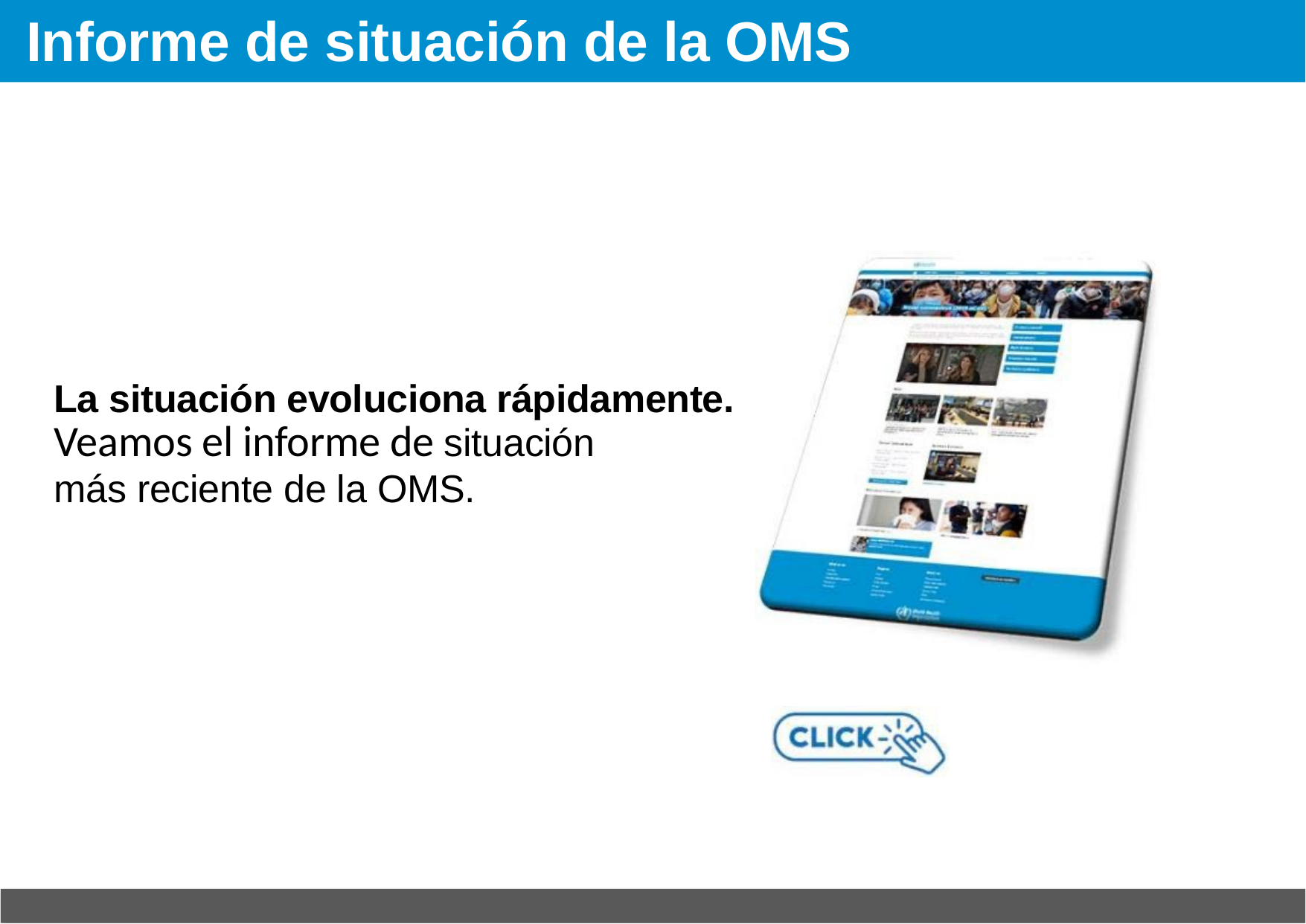

# Informe de situación de la OMS

La situación evoluciona rápidamente.
Veamos el informe de situación
más reciente de la OMS.